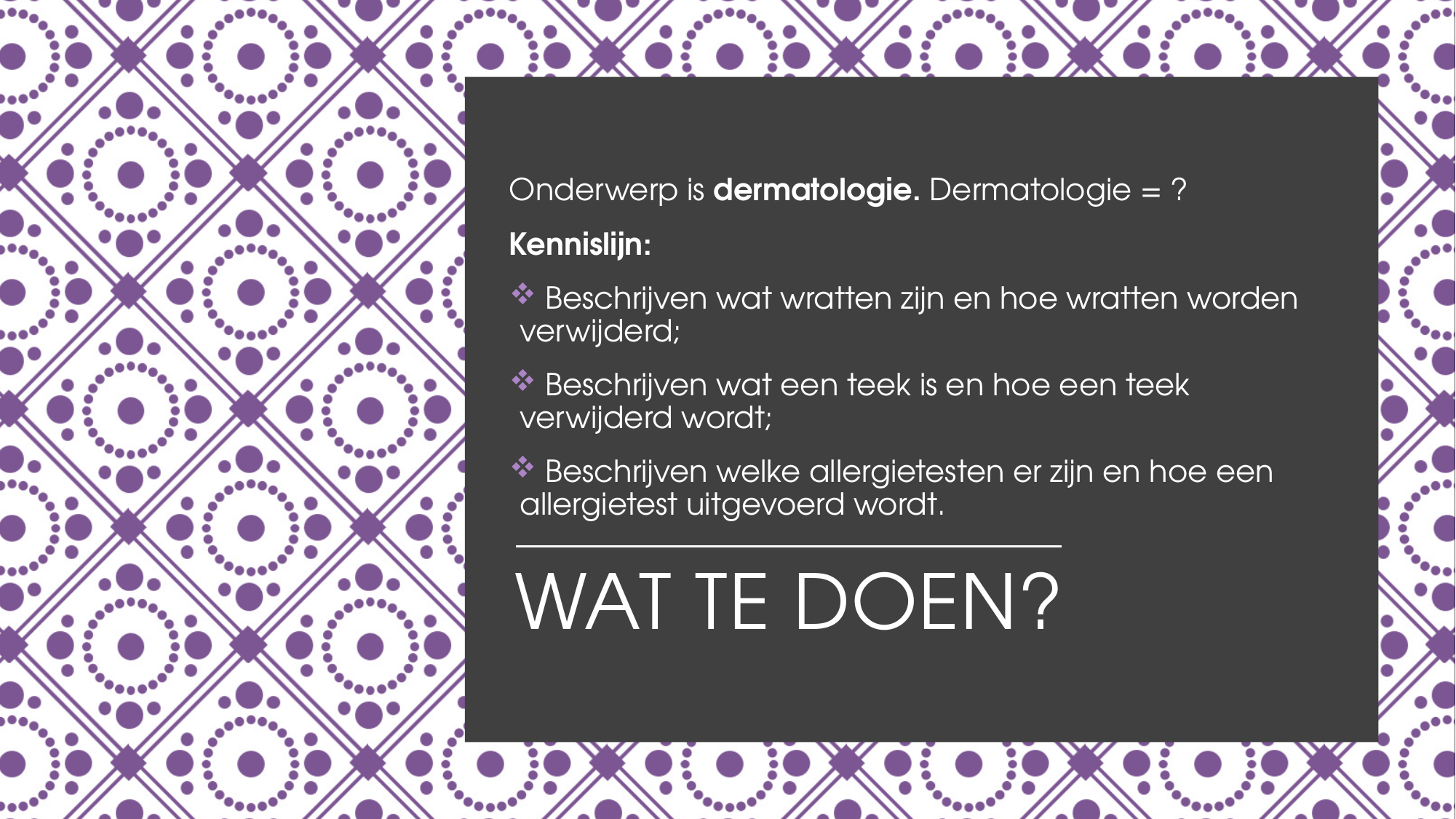

Onderwerp is dermatologie. Dermatologie = ?
Kennislijn:
 Beschrijven wat wratten zijn en hoe wratten worden verwijderd;
 Beschrijven wat een teek is en hoe een teek verwijderd wordt;
 Beschrijven welke allergietesten er zijn en hoe een allergietest uitgevoerd wordt.
# Wat te doen?